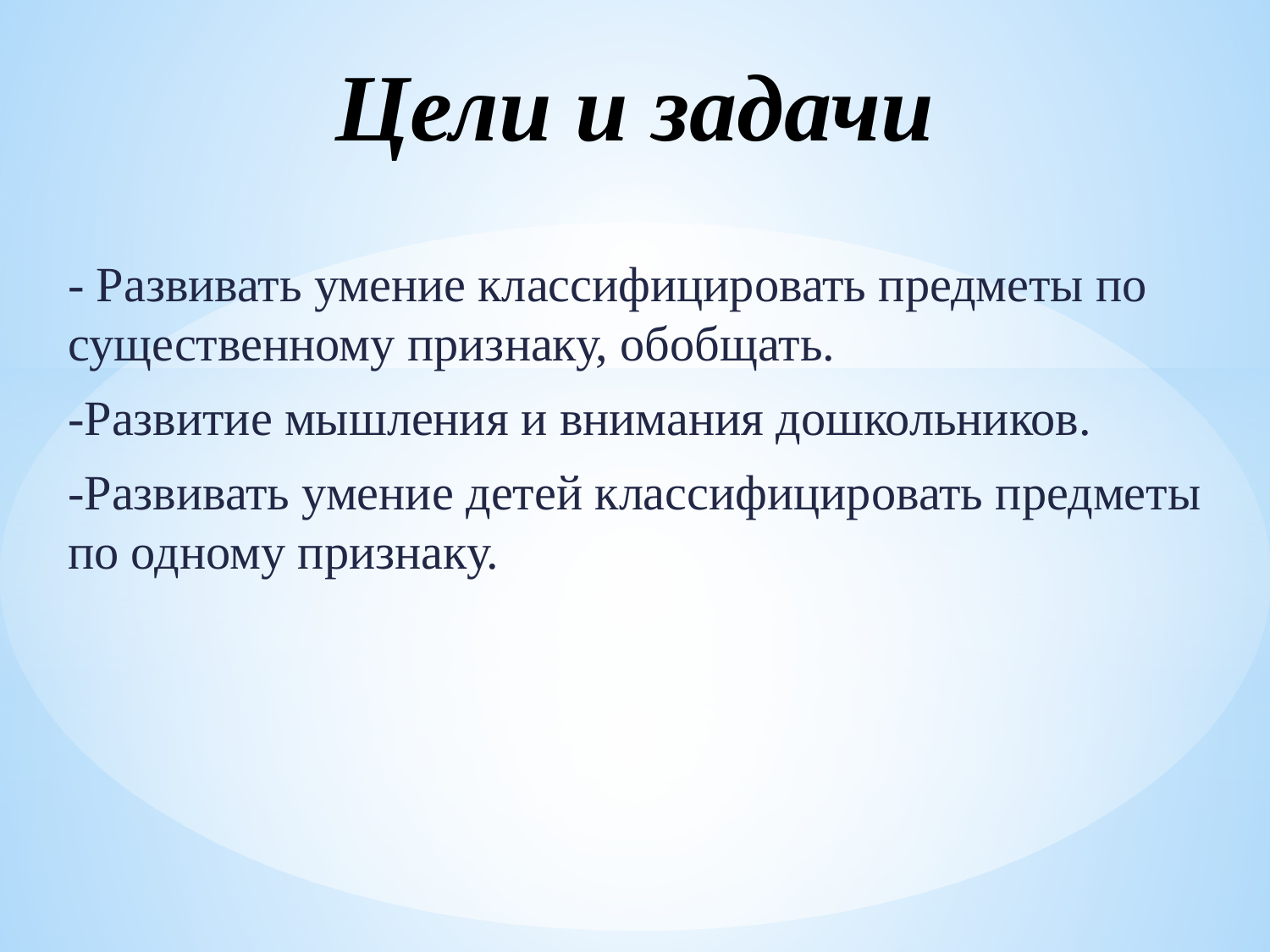

# Цели и задачи
- Развивать умение классифицировать предметы по существенному признаку, обобщать.
-Развитие мышления и внимания дошкольников.
-Развивать умение детей классифицировать предметы по одному признаку.